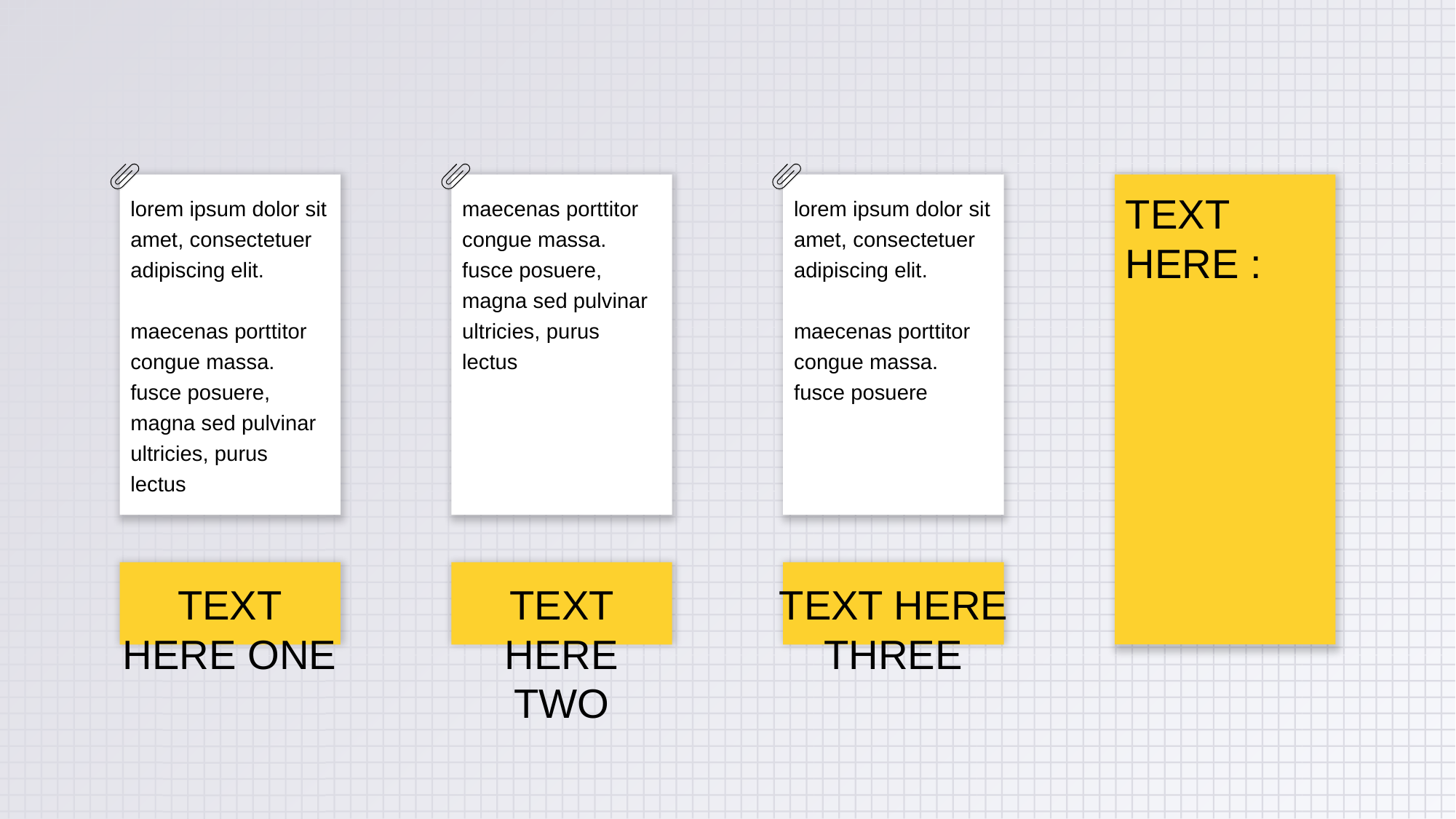

TEXT HERE :
lorem ipsum dolor sit amet, consectetuer adipiscing elit.

maecenas porttitor congue massa. fusce posuere, magna sed pulvinar ultricies, purus lectus
maecenas porttitor congue massa. fusce posuere, magna sed pulvinar ultricies, purus lectus
lorem ipsum dolor sit amet, consectetuer adipiscing elit.

maecenas porttitor congue massa. fusce posuere
TEXT HERE ONE
TEXT HERE TWO
TEXT HERE THREE